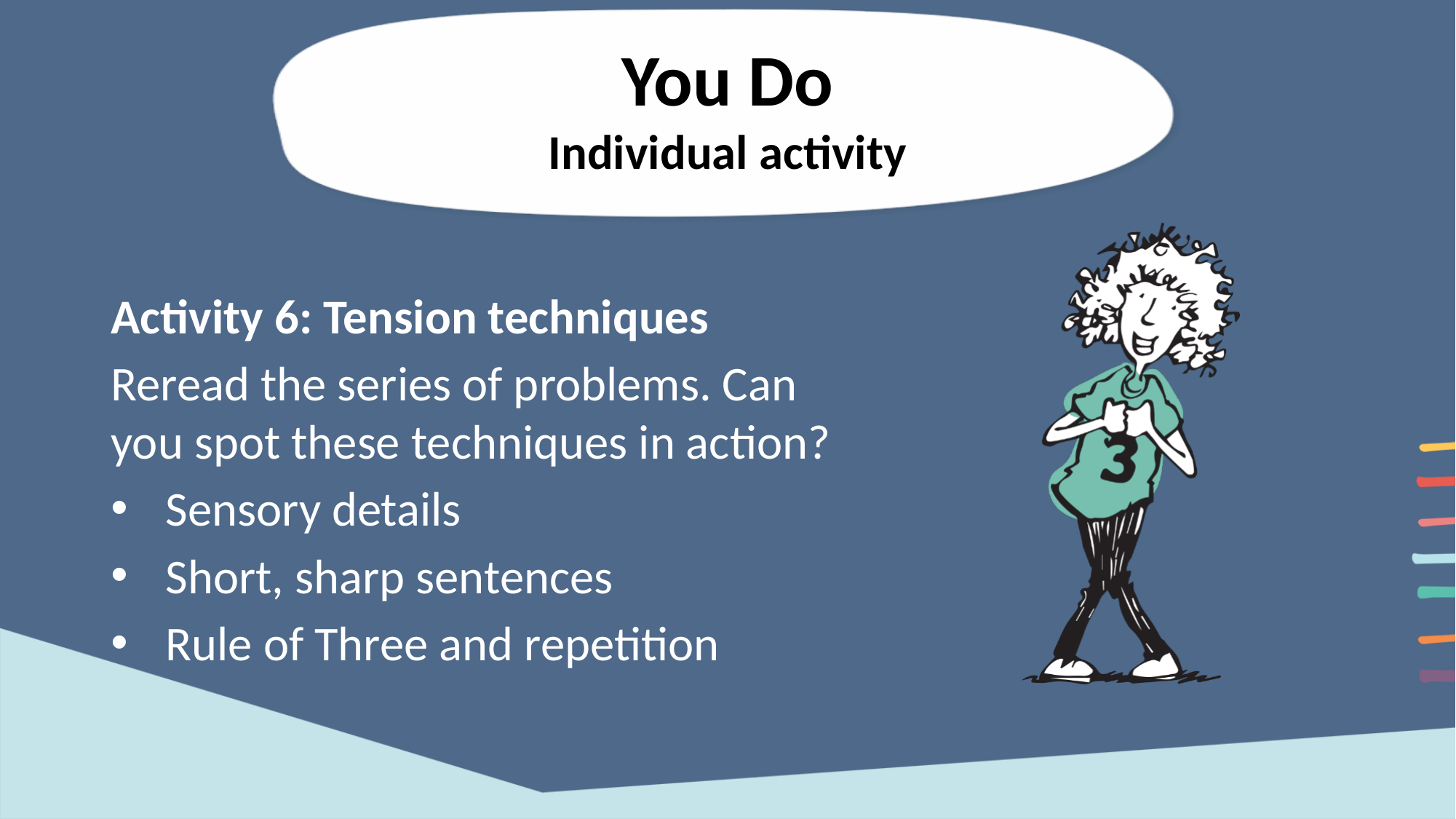

Activity 6: Tension techniques
Reread the series of problems. Can you spot these techniques in action?
Sensory details
Short, sharp sentences
Rule of Three and repetition